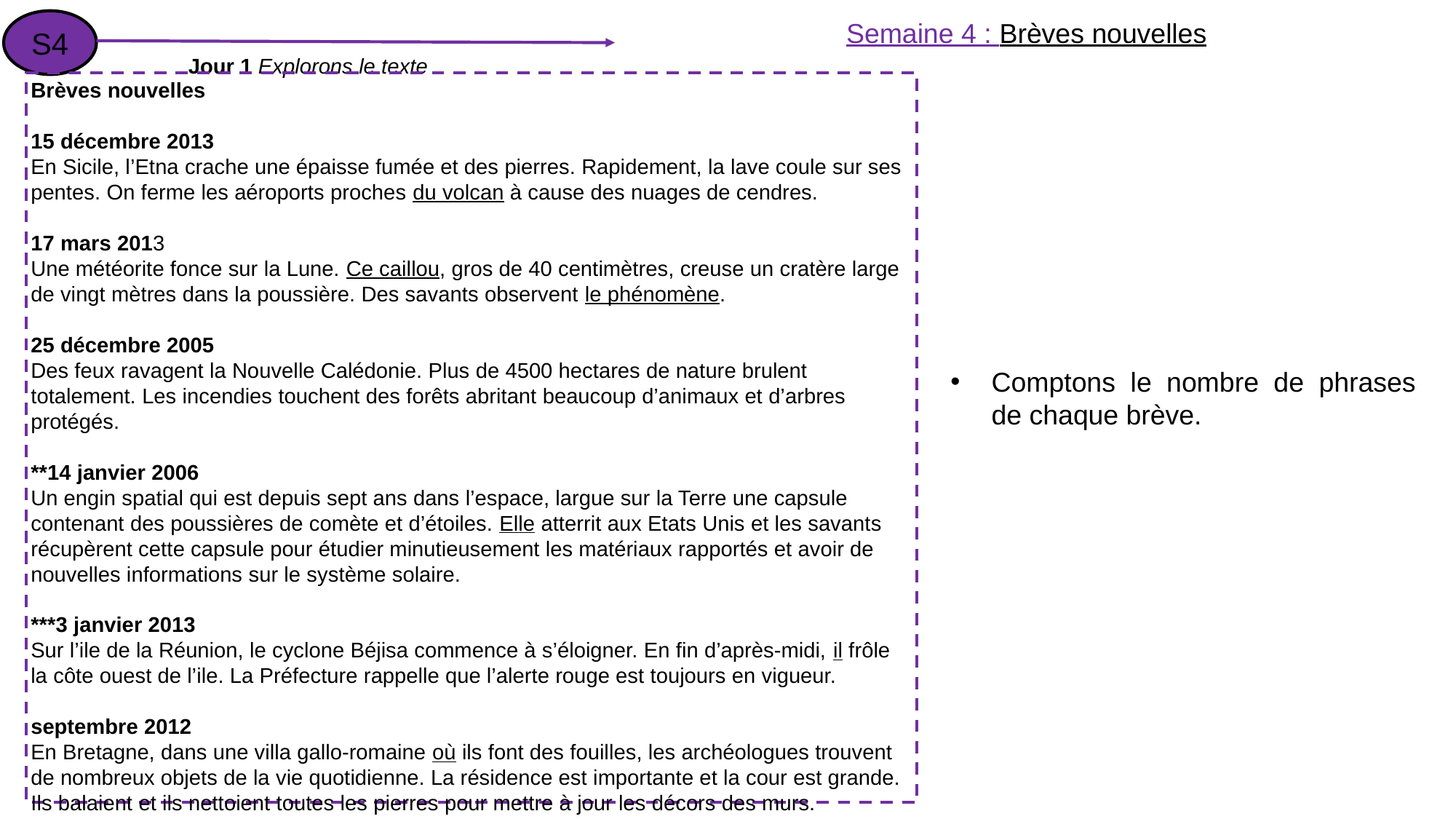

S4
Semaine 4 : Brèves nouvelles
Jour 1 Explorons le texte
Brèves nouvelles

15 décembre 2013
En Sicile, l’Etna crache une épaisse fumée et des pierres. Rapidement, la lave coule sur ses pentes. On ferme les aéroports proches du volcan à cause des nuages de cendres.

17 mars 2013
Une météorite fonce sur la Lune. Ce caillou, gros de 40 centimètres, creuse un cratère large de vingt mètres dans la poussière. Des savants observent le phénomène.

25 décembre 2005
Des feux ravagent la Nouvelle Calédonie. Plus de 4500 hectares de nature brulent totalement. Les incendies touchent des forêts abritant beaucoup d’animaux et d’arbres protégés.

**14 janvier 2006
Un engin spatial qui est depuis sept ans dans l’espace, largue sur la Terre une capsule contenant des poussières de comète et d’étoiles. Elle atterrit aux Etats Unis et les savants récupèrent cette capsule pour étudier minutieusement les matériaux rapportés et avoir de nouvelles informations sur le système solaire.

***3 janvier 2013
Sur l’ile de la Réunion, le cyclone Béjisa commence à s’éloigner. En fin d’après-midi, il frôle la côte ouest de l’ile. La Préfecture rappelle que l’alerte rouge est toujours en vigueur.

septembre 2012
En Bretagne, dans une villa gallo-romaine où ils font des fouilles, les archéologues trouvent de nombreux objets de la vie quotidienne. La résidence est importante et la cour est grande. Ils balaient et ils nettoient toutes les pierres pour mettre à jour les décors des murs.
Comptons le nombre de phrases de chaque brève.